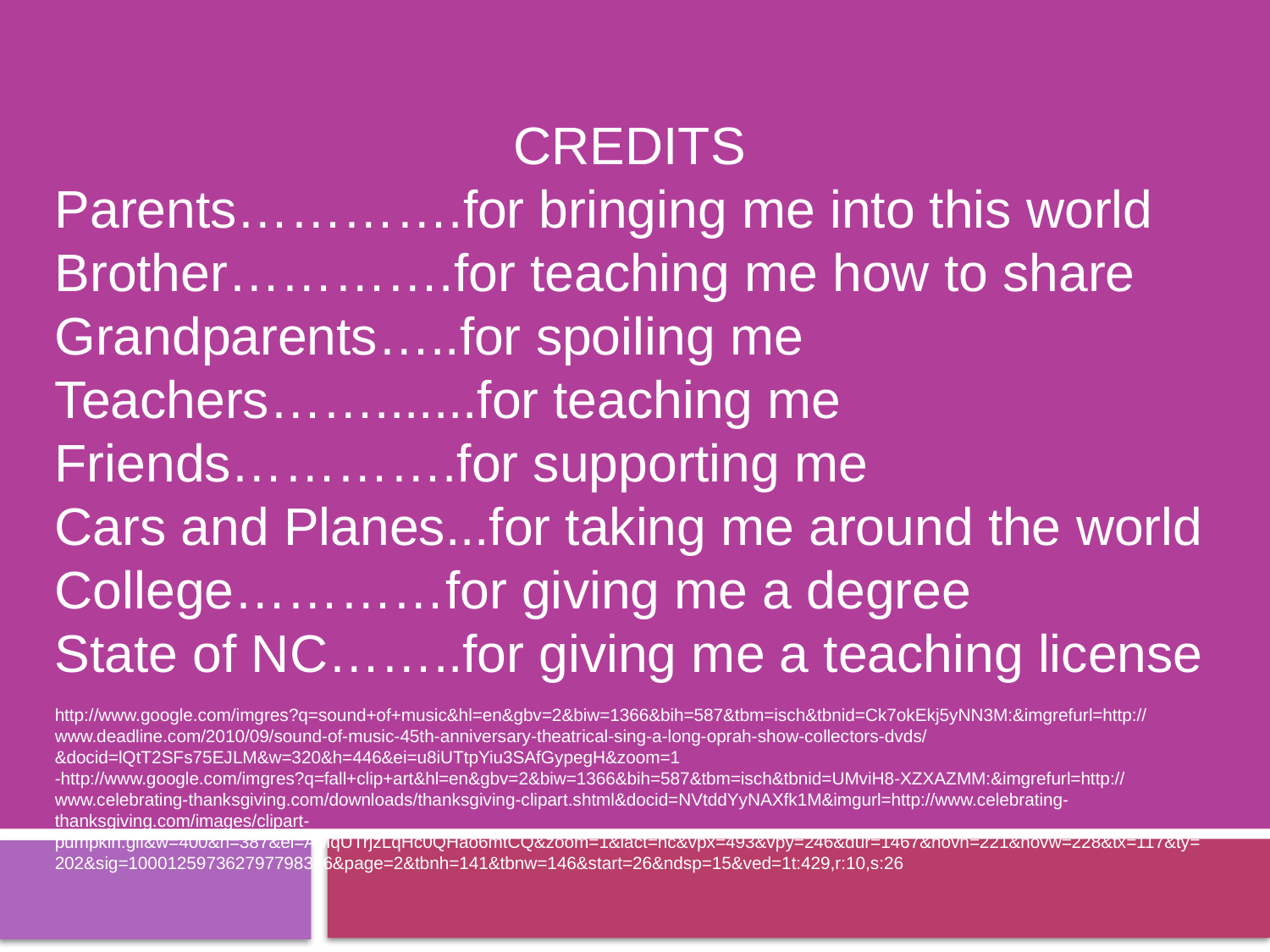

CREDITS
Parents………….for bringing me into this world
Brother………….for teaching me how to share
Grandparents…..for spoiling me
Teachers…….......for teaching me
Friends………….for supporting me
Cars and Planes...for taking me around the world
College…………for giving me a degree
State of NC……..for giving me a teaching license

http://www.google.com/imgres?q=sound+of+music&hl=en&gbv=2&biw=1366&bih=587&tbm=isch&tbnid=Ck7okEkj5yNN3M:&imgrefurl=http://www.deadline.com/2010/09/sound-of-music-45th-anniversary-theatrical-sing-a-long-oprah-show-collectors-dvds/&docid=lQtT2SFs75EJLM&w=320&h=446&ei=u8iUTtpYiu3SAfGypegH&zoom=1
-http://www.google.com/imgres?q=fall+clip+art&hl=en&gbv=2&biw=1366&bih=587&tbm=isch&tbnid=UMviH8-XZXAZMM:&imgrefurl=http://www.celebrating-thanksgiving.com/downloads/thanksgiving-clipart.shtml&docid=NVtddYyNAXfk1M&imgurl=http://www.celebrating-thanksgiving.com/images/clipart-pumpkin.gif&w=400&h=387&ei=AMqUTrjzLqHc0QHao6mtCQ&zoom=1&iact=hc&vpx=493&vpy=246&dur=1467&hovh=221&hovw=228&tx=117&ty=202&sig=100012597362797798396&page=2&tbnh=141&tbnw=146&start=26&ndsp=15&ved=1t:429,r:10,s:26